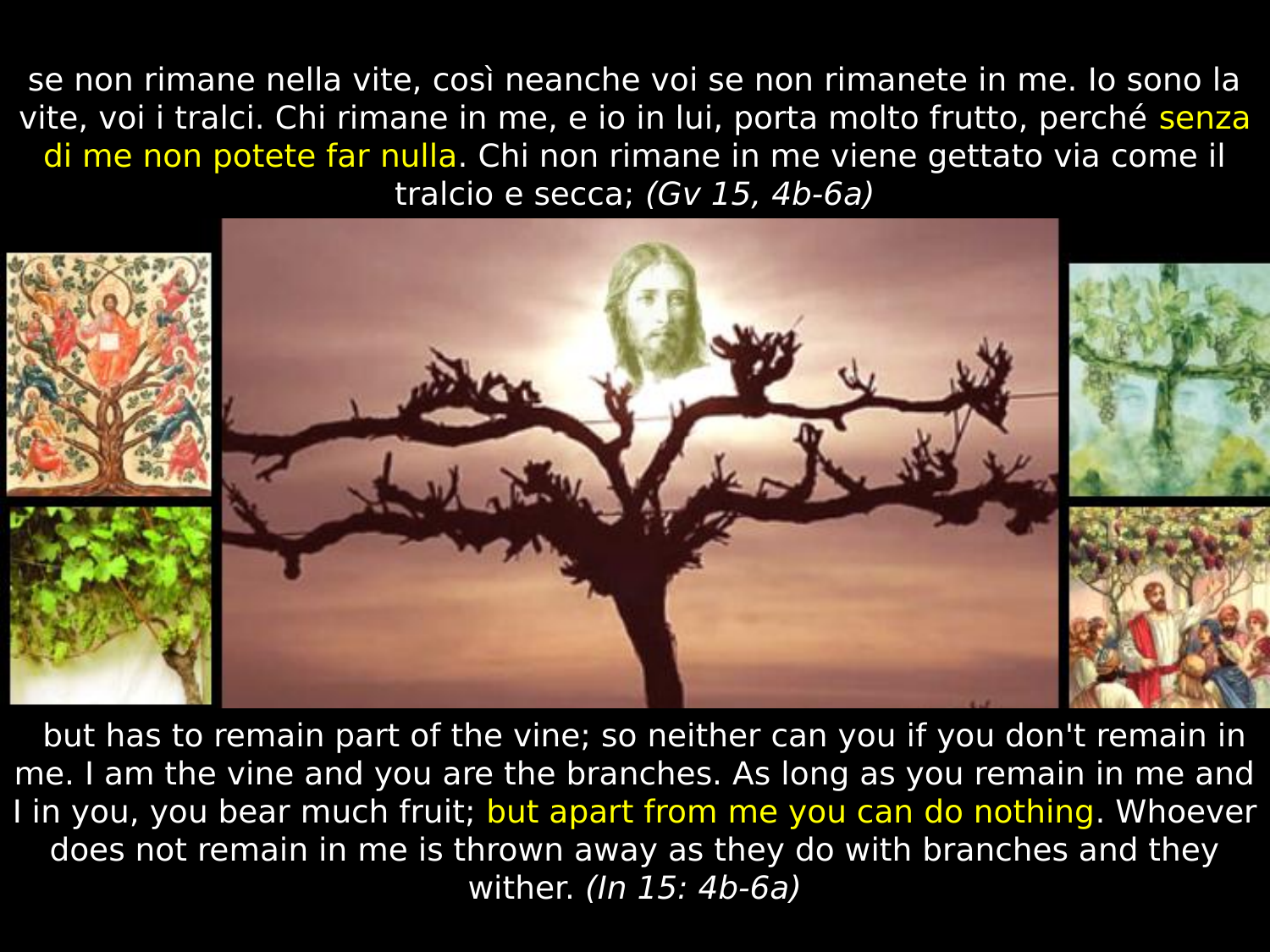

se non rimane nella vite, così neanche voi se non rimanete in me. Io sono la vite, voi i tralci. Chi rimane in me, e io in lui, porta molto frutto, perché senza di me non potete far nulla. Chi non rimane in me viene gettato via come il tralcio e secca; (Gv 15, 4b-6a)
  but has to remain part of the vine; so neither can you if you don't remain in me. I am the vine and you are the branches. As long as you remain in me and I in you, you bear much fruit; but apart from me you can do nothing. Whoever does not remain in me is thrown away as they do with branches and they wither. (In 15: 4b-6a)